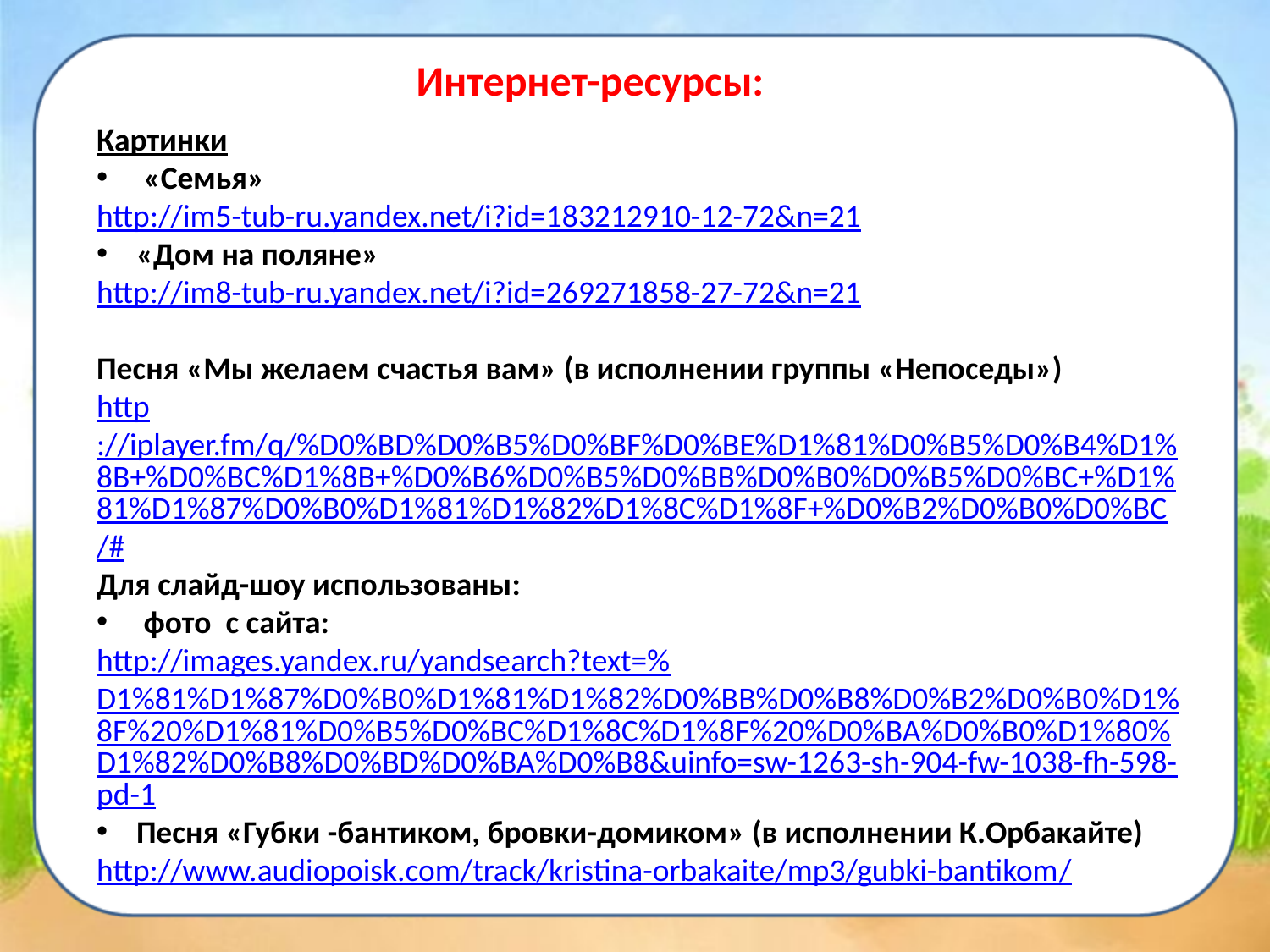

Интернет-ресурсы:
Картинки
 «Семья»
http://im5-tub-ru.yandex.net/i?id=183212910-12-72&n=21
«Дом на поляне»
http://im8-tub-ru.yandex.net/i?id=269271858-27-72&n=21

Песня «Мы желаем счастья вам» (в исполнении группы «Непоседы»)
http://iplayer.fm/q/%D0%BD%D0%B5%D0%BF%D0%BE%D1%81%D0%B5%D0%B4%D1%8B+%D0%BC%D1%8B+%D0%B6%D0%B5%D0%BB%D0%B0%D0%B5%D0%BC+%D1%81%D1%87%D0%B0%D1%81%D1%82%D1%8C%D1%8F+%D0%B2%D0%B0%D0%BC/#
Для слайд-шоу использованы:
 фото  с сайта:
http://images.yandex.ru/yandsearch?text=%D1%81%D1%87%D0%B0%D1%81%D1%82%D0%BB%D0%B8%D0%B2%D0%B0%D1%8F%20%D1%81%D0%B5%D0%BC%D1%8C%D1%8F%20%D0%BA%D0%B0%D1%80%D1%82%D0%B8%D0%BD%D0%BA%D0%B8&uinfo=sw-1263-sh-904-fw-1038-fh-598-pd-1
Песня «Губки -бантиком, бровки-домиком» (в исполнении К.Орбакайте)
http://www.audiopoisk.com/track/kristina-orbakaite/mp3/gubki-bantikom/